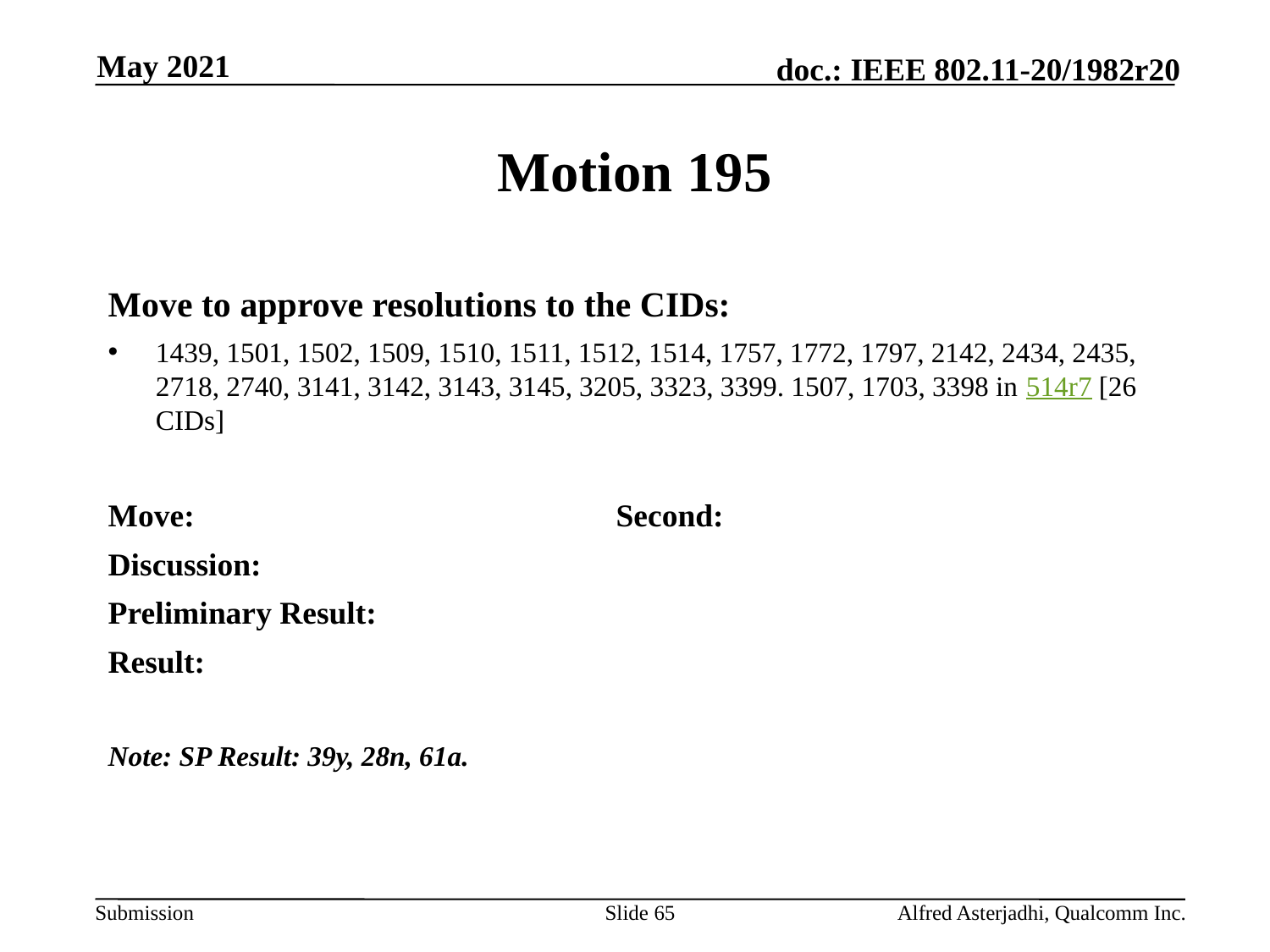

May 2021
# Motion 195
Move to approve resolutions to the CIDs:
1439, 1501, 1502, 1509, 1510, 1511, 1512, 1514, 1757, 1772, 1797, 2142, 2434, 2435, 2718, 2740, 3141, 3142, 3143, 3145, 3205, 3323, 3399. 1507, 1703, 3398 in 514r7 [26 CIDs]

Move: 				Second:
Discussion:
Preliminary Result:
Result:

Note: SP Result: 39y, 28n, 61a.
Slide 65
Alfred Asterjadhi, Qualcomm Inc.